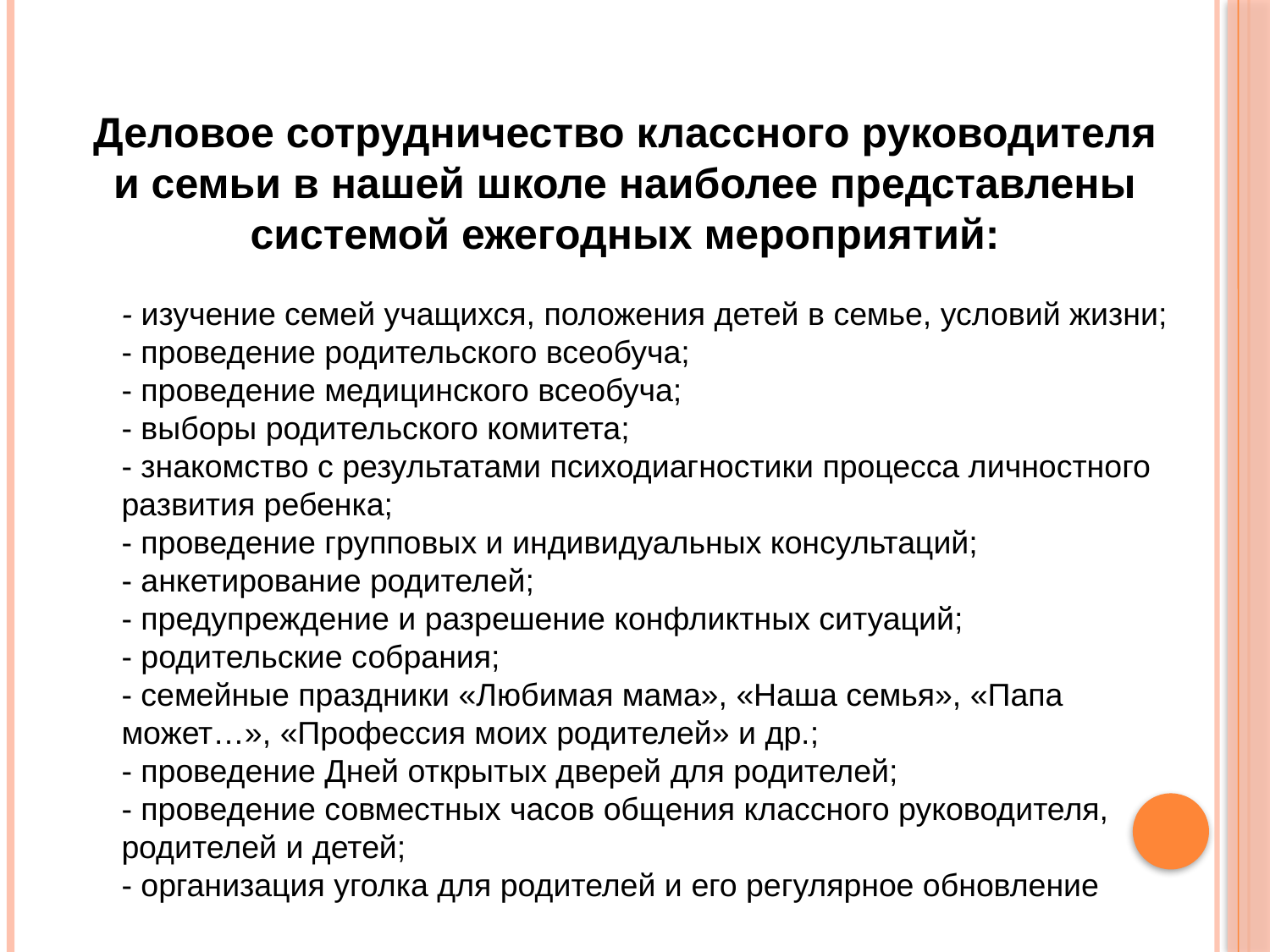

Деловое сотрудничество классного руководителя и семьи в нашей школе наиболее представлены системой ежегодных мероприятий:
- изучение семей учащихся, положения детей в семье, условий жизни;
- проведение родительского всеобуча;
- проведение медицинского всеобуча;
- выборы родительского комитета;
- знакомство с результатами психодиагностики процесса личностного развития ребенка;
- проведение групповых и индивидуальных консультаций;
- анкетирование родителей;
- предупреждение и разрешение конфликтных ситуаций;
- родительские собрания;
- семейные праздники «Любимая мама», «Наша семья», «Папа может…», «Профессия моих родителей» и др.;
- проведение Дней открытых дверей для родителей;
- проведение совместных часов общения классного руководителя, родителей и детей;
- организация уголка для родителей и его регулярное обновление